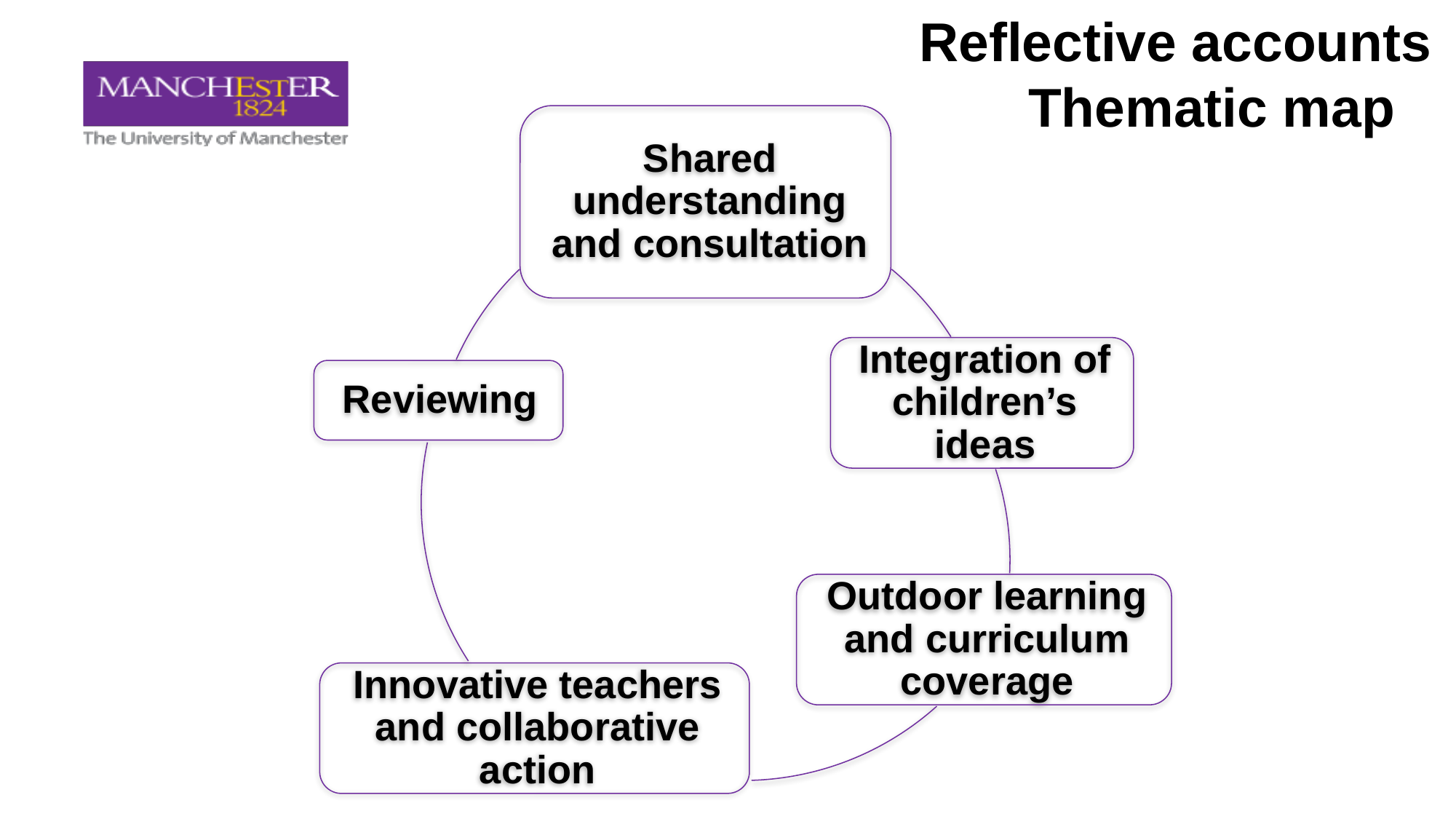

# Reflective accounts Thematic map
Shared understanding and consultation
Integration of children’s ideas
Outdoor learning and curriculum coverage
Innovative teachers and collaborative action
Reviewing